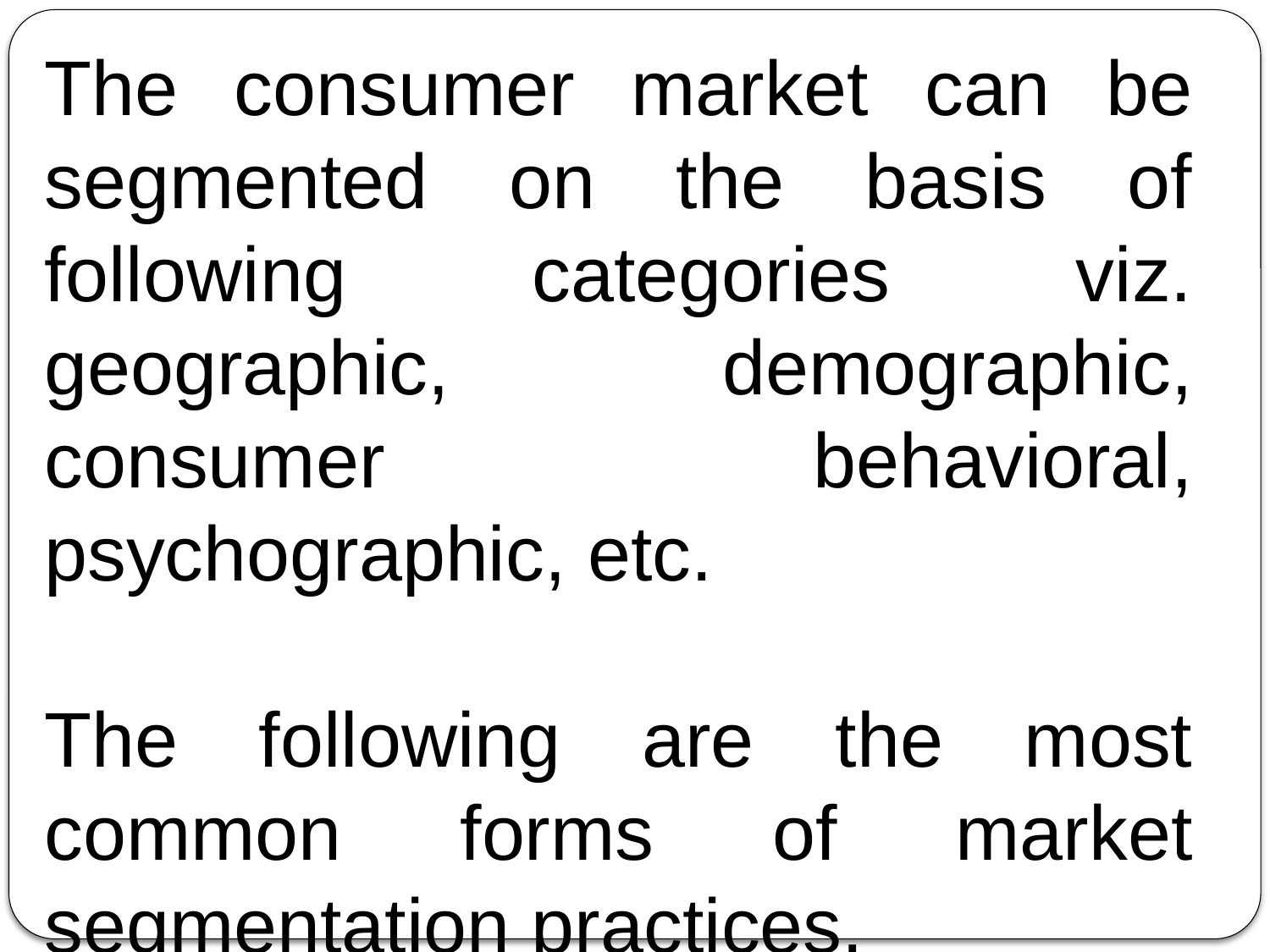

The consumer market can be segmented on the basis of following categories viz. geographic, demographic, consumer behavioral, psychographic, etc.

The following are the most common forms of market segmentation practices.